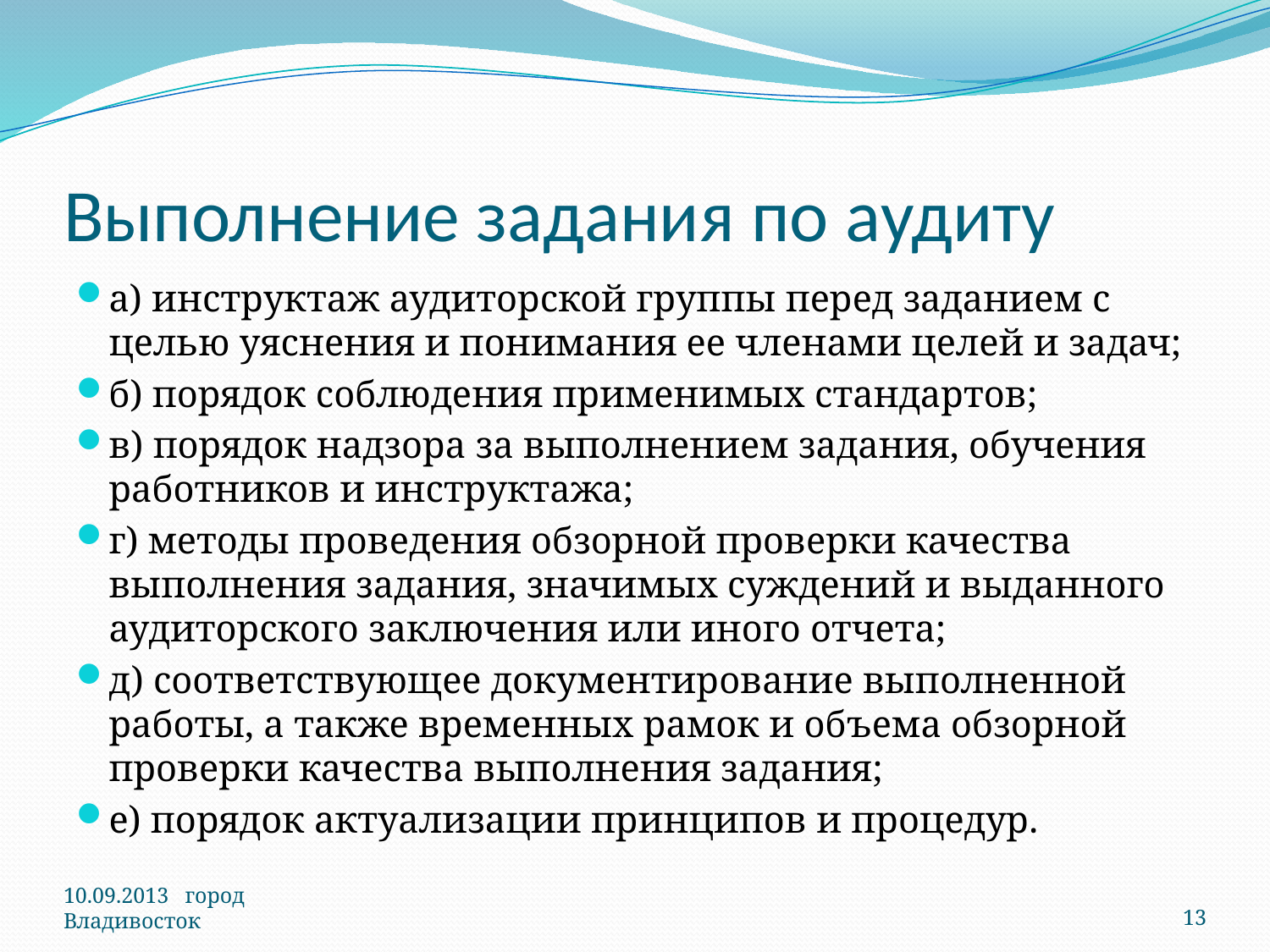

# Выполнение задания по аудиту
а) инструктаж аудиторской группы перед заданием с целью уяснения и понимания ее членами целей и задач;
б) порядок соблюдения применимых стандартов;
в) порядок надзора за выполнением задания, обучения работников и инструктажа;
г) методы проведения обзорной проверки качества выполнения задания, значимых суждений и выданного аудиторского заключения или иного отчета;
д) соответствующее документирование выполненной работы, а также временных рамок и объема обзорной проверки качества выполнения задания;
е) порядок актуализации принципов и процедур.
10.09.2013   город Владивосток

13